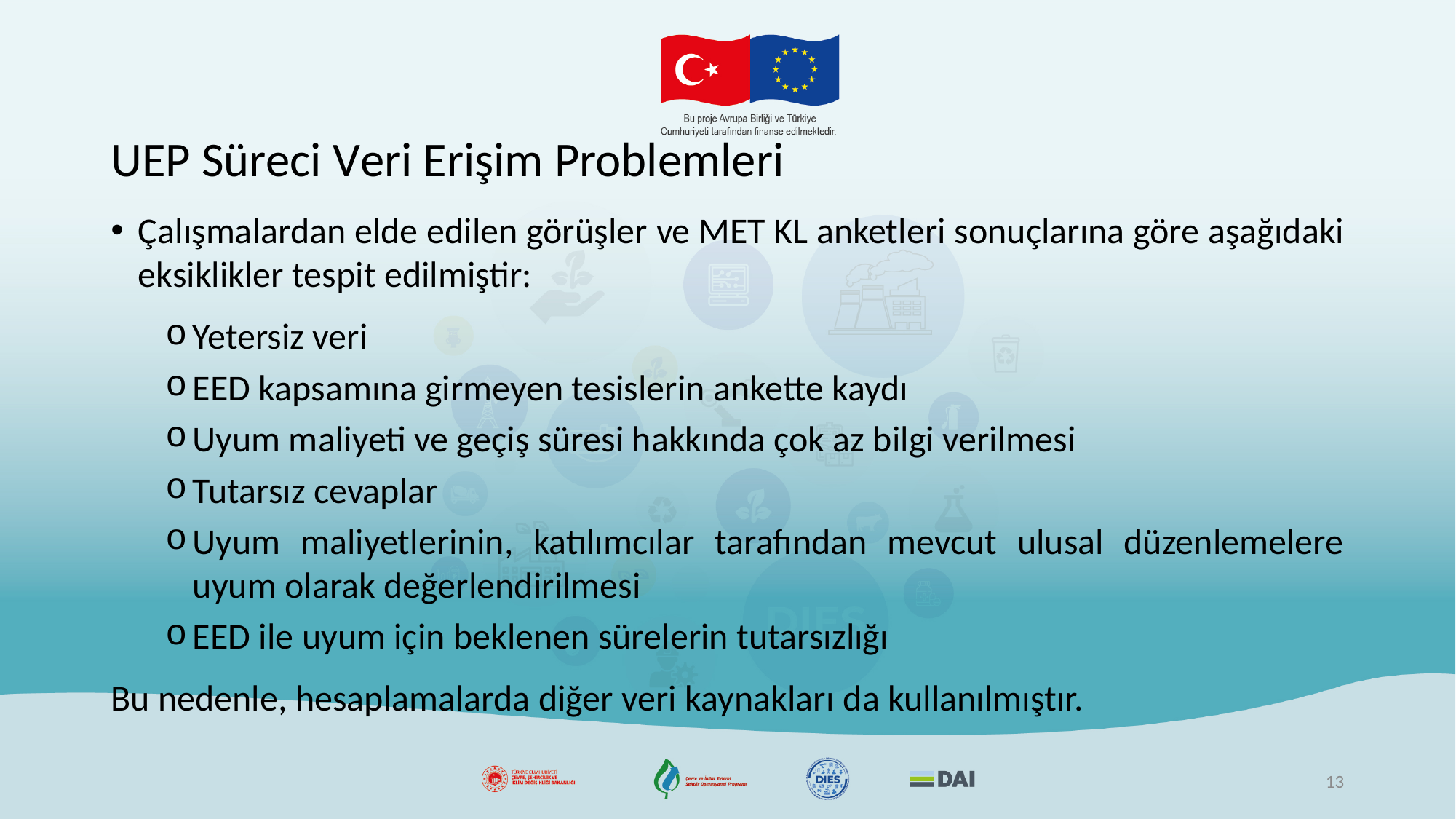

# UEP Süreci Veri Erişim Problemleri
Çalışmalardan elde edilen görüşler ve MET KL anketleri sonuçlarına göre aşağıdaki eksiklikler tespit edilmiştir:
Yetersiz veri
EED kapsamına girmeyen tesislerin ankette kaydı
Uyum maliyeti ve geçiş süresi hakkında çok az bilgi verilmesi
Tutarsız cevaplar
Uyum maliyetlerinin, katılımcılar tarafından mevcut ulusal düzenlemelere uyum olarak değerlendirilmesi
EED ile uyum için beklenen sürelerin tutarsızlığı
Bu nedenle, hesaplamalarda diğer veri kaynakları da kullanılmıştır.
13